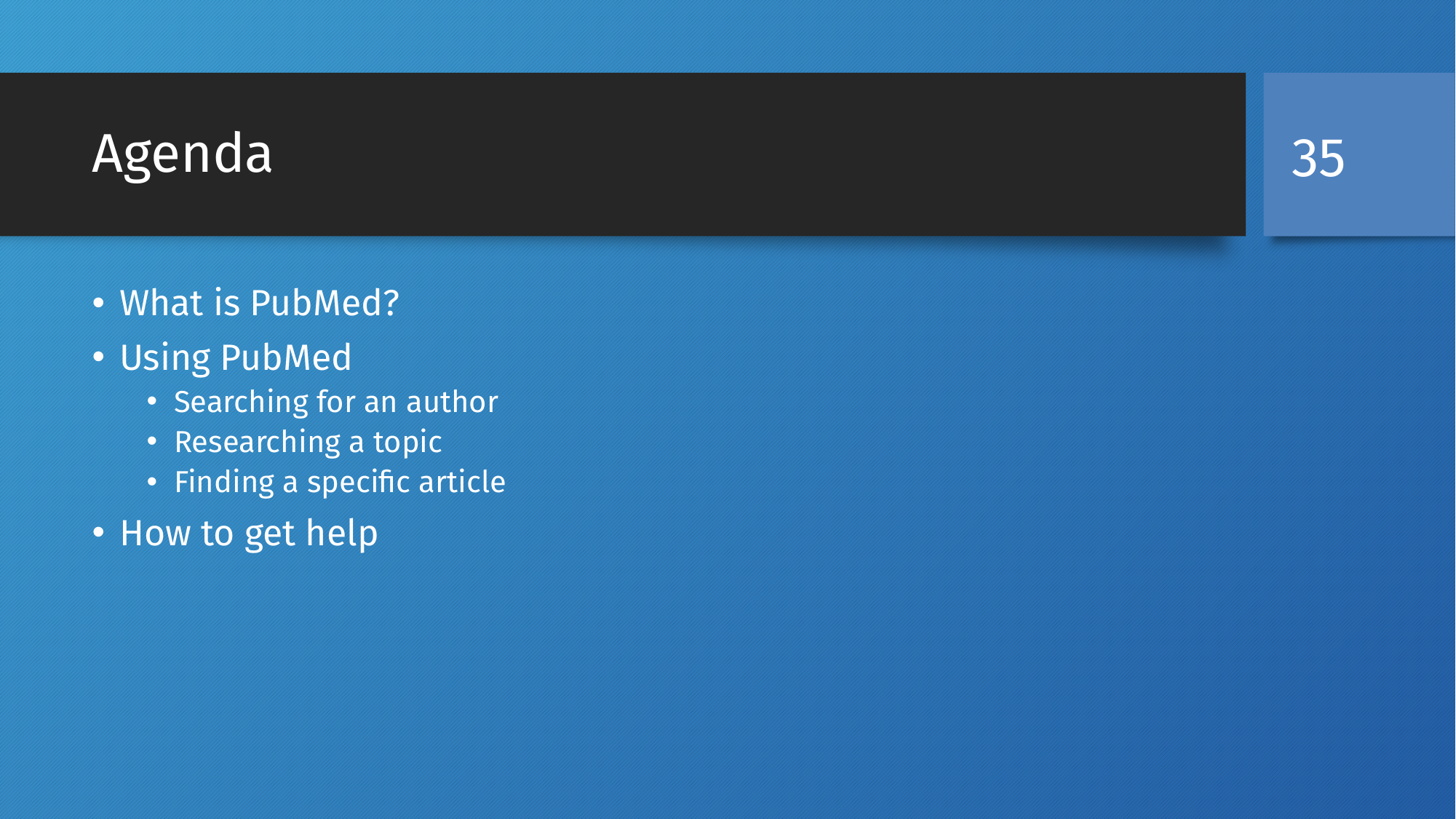

35
# Agenda
What is PubMed?
Using PubMed
Searching for an author
Researching a topic
Finding a specific article
How to get help